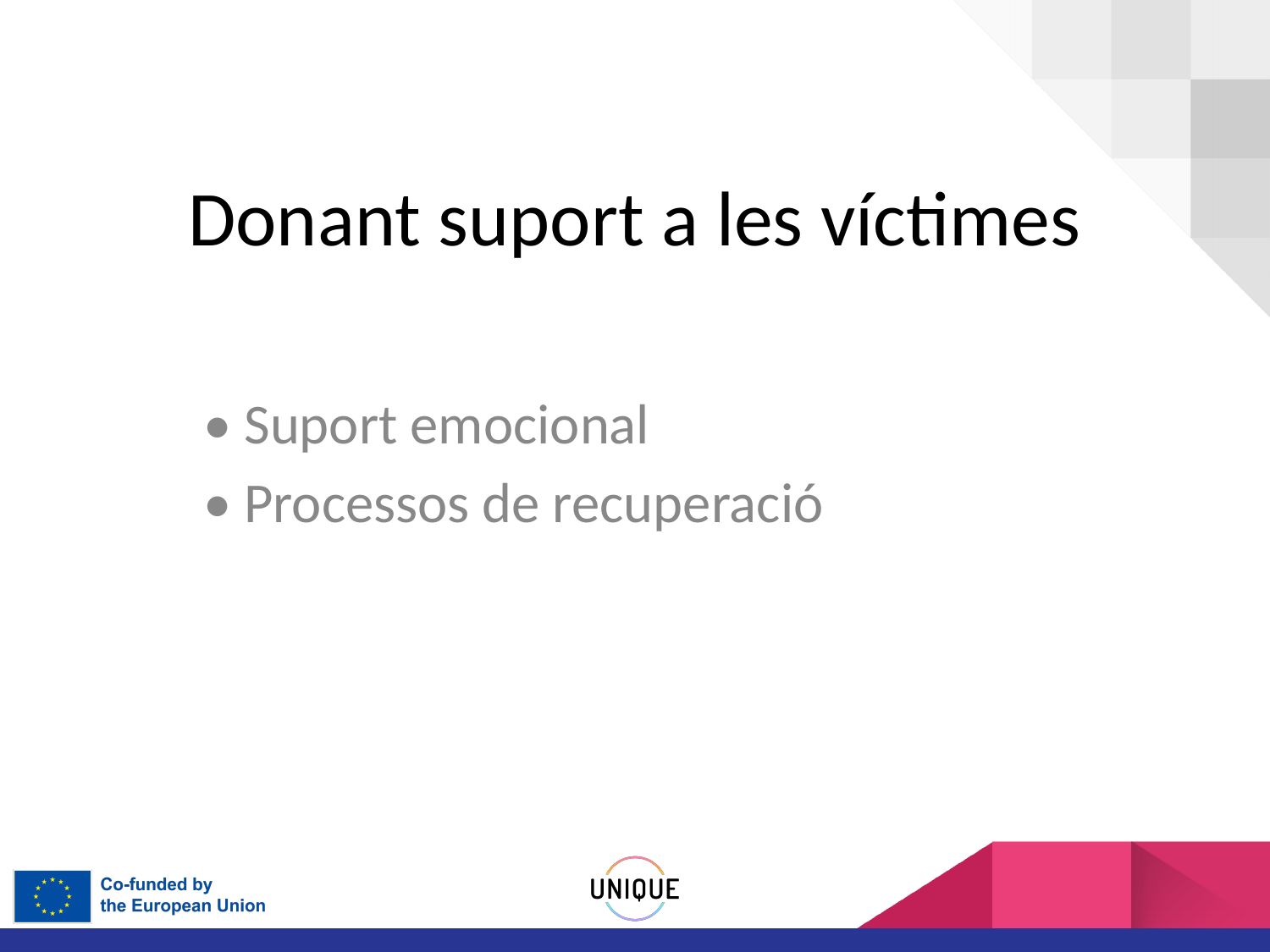

# Donant suport a les víctimes
• Suport emocional
• Processos de recuperació